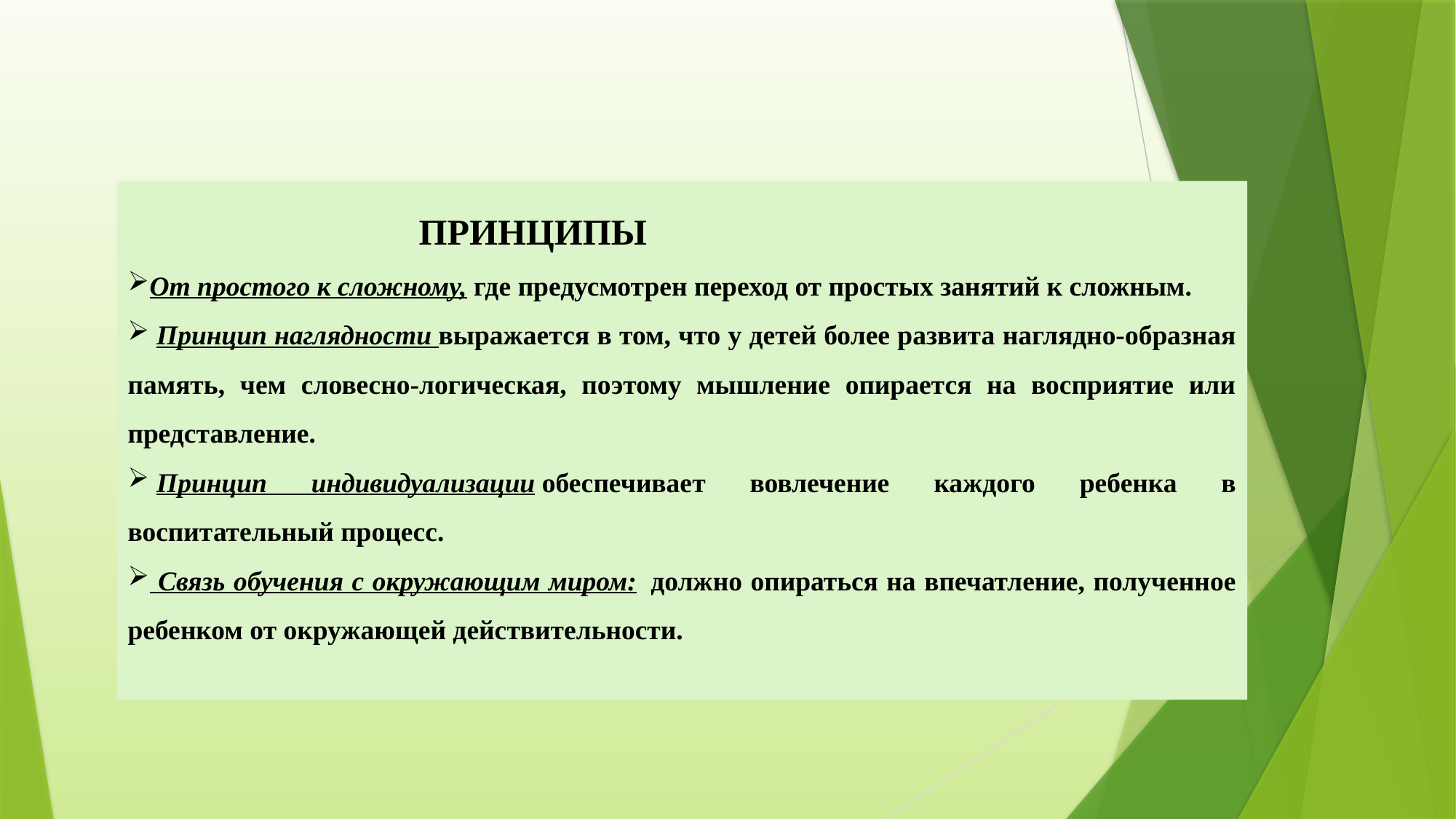

ПРИНЦИПЫ
От простого к сложному, где предусмотрен переход от простых занятий к сложным.
 Принцип наглядности выражается в том, что у детей более развита наглядно-образная память, чем словесно-логическая, поэтому мышление опирается на восприятие или представление.
 Принцип индивидуализации обеспечивает вовлечение каждого ребенка в воспитательный процесс.
 Связь обучения с окружающим миром:  должно опираться на впечатление, полученное ребенком от окружающей действительности.